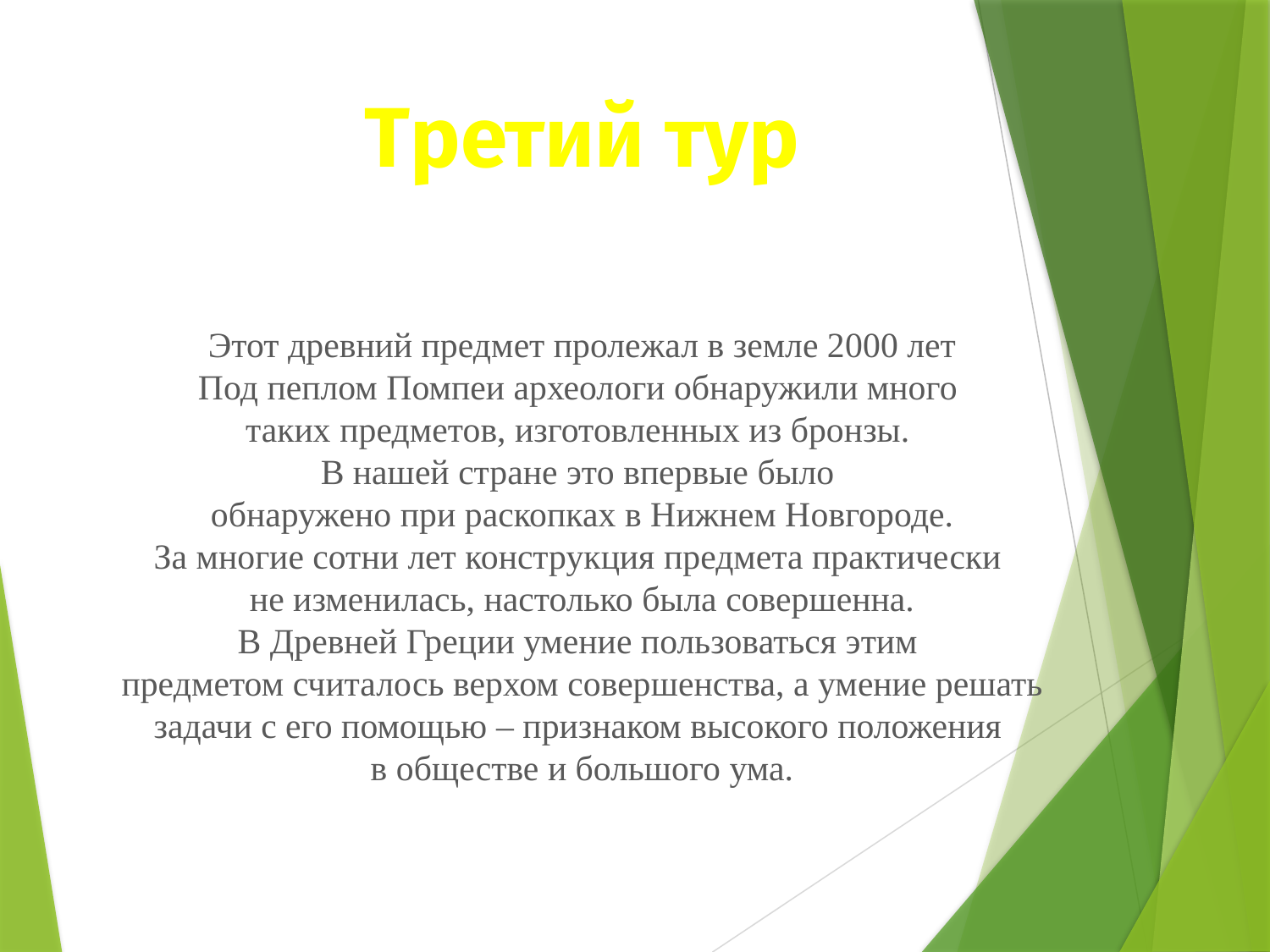

Третий тур
Этот древний предмет пролежал в земле 2000 лет
Под пеплом Помпеи археологи обнаружили много
таких предметов, изготовленных из бронзы.
В нашей стране это впервые было
обнаружено при раскопках в Нижнем Новгороде.
За многие сотни лет конструкция предмета практически
не изменилась, настолько была совершенна.
В Древней Греции умение пользоваться этим
предметом считалось верхом совершенства, а умение решать
задачи с его помощью – признаком высокого положения
в обществе и большого ума.